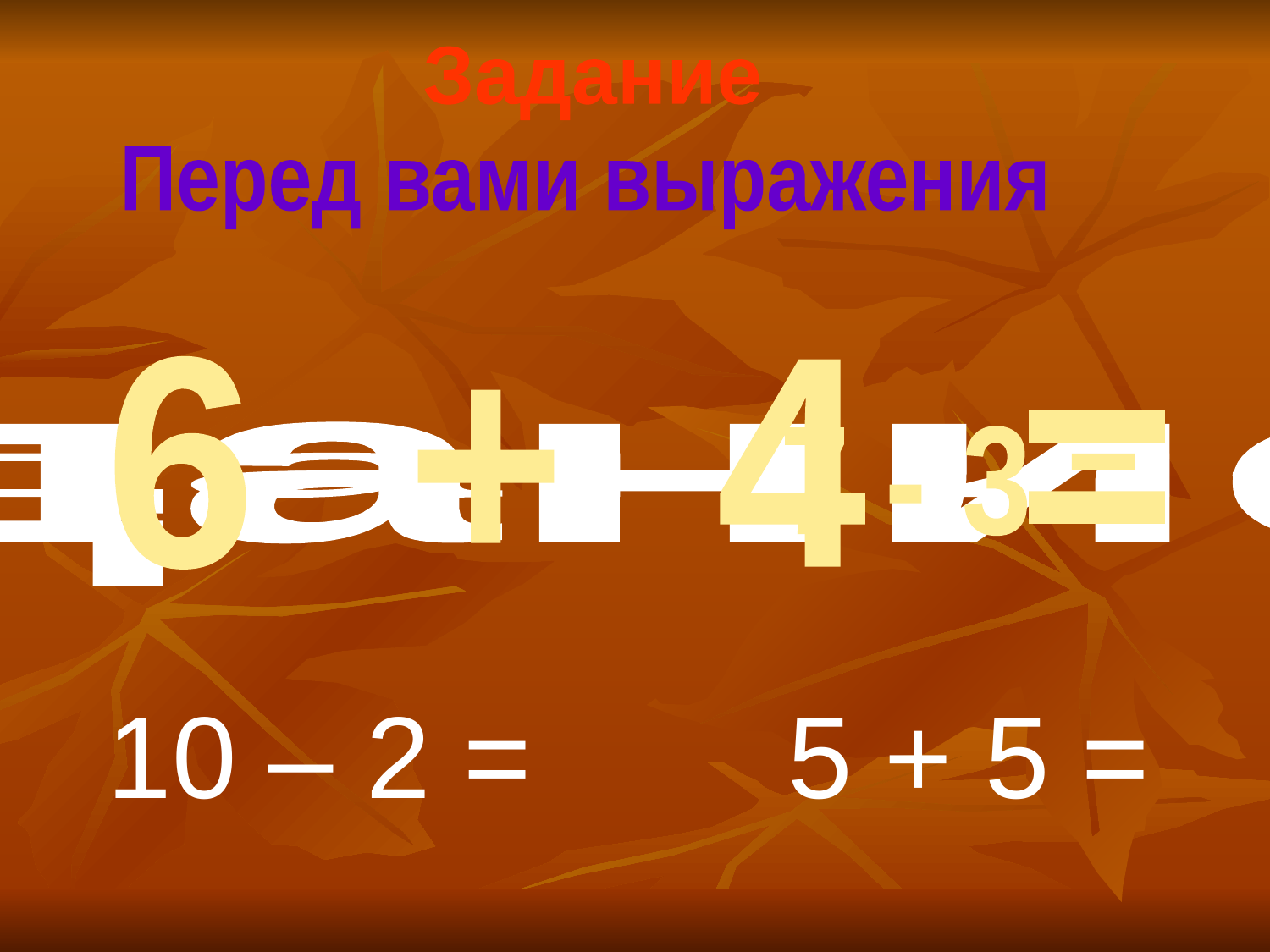

Задание
Перед вами выражения
6  +  4  =
Задание 2.
7 - 3 =
Задание 2.
10 – 2 =
5 + 5 =